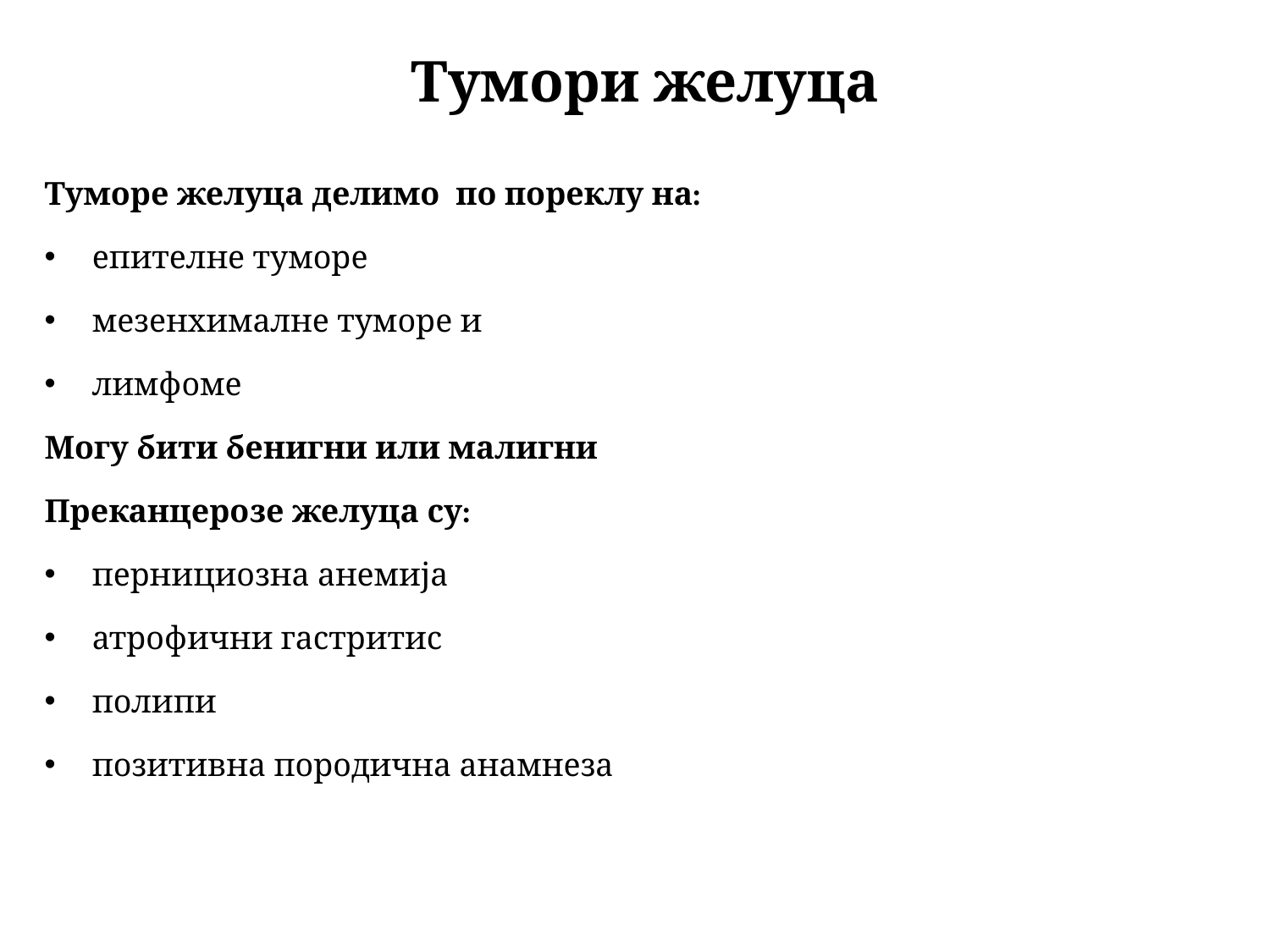

# Тумори желуца
Туморе желуца делимо  по пореклу на:
епителне туморе
мезенхималне туморе и
лимфоме
Могу бити бенигни или малигни
Преканцерозе желуца су:
пернициозна анемија
атрофични гастритис
полипи
позитивна породична анамнеза